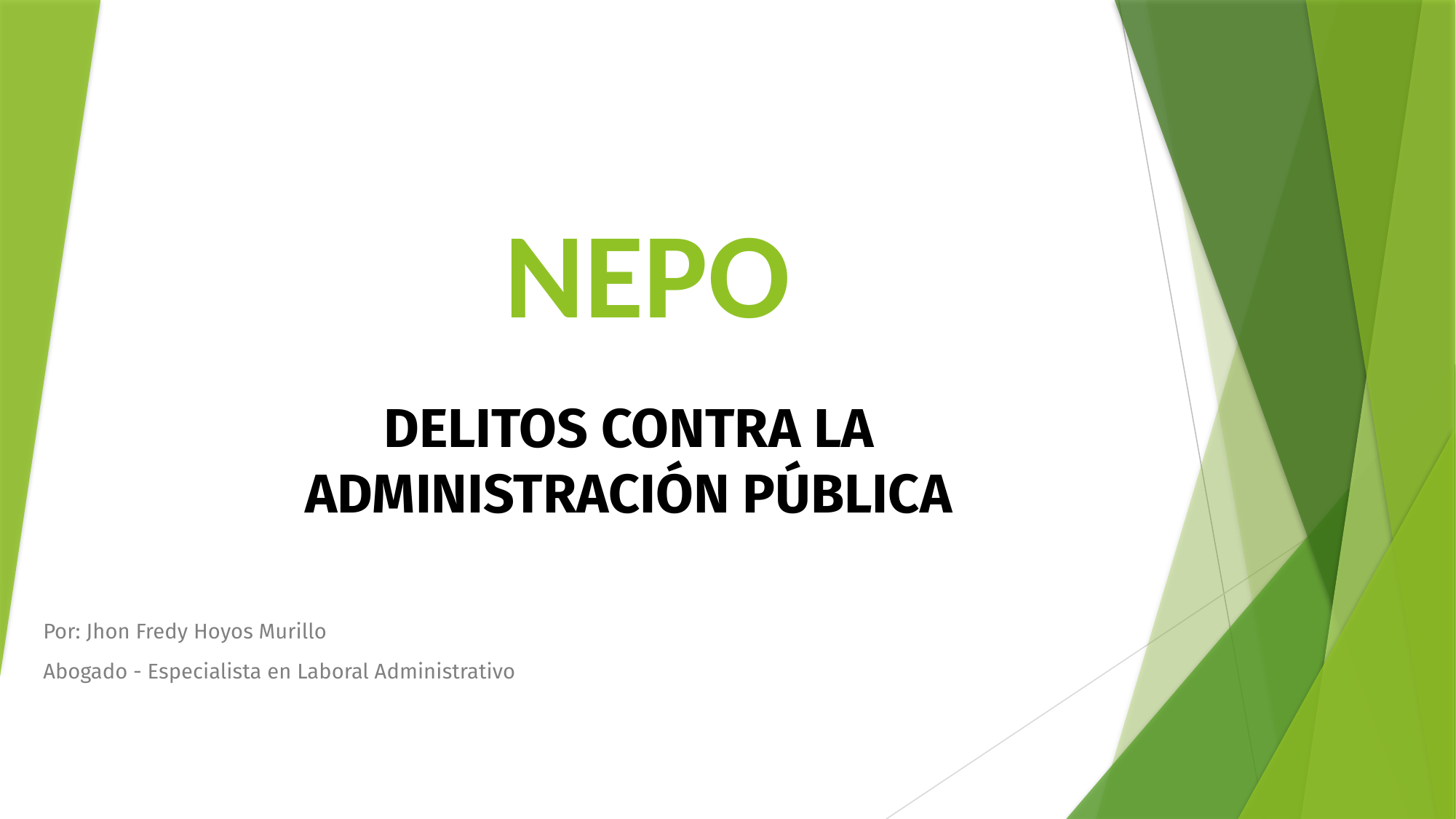

# NEPO

DELITOS CONTRA LA ADMINISTRACIÓN PÚBLICA
Por: Jhon Fredy Hoyos Murillo
Abogado - Especialista en Laboral Administrativo